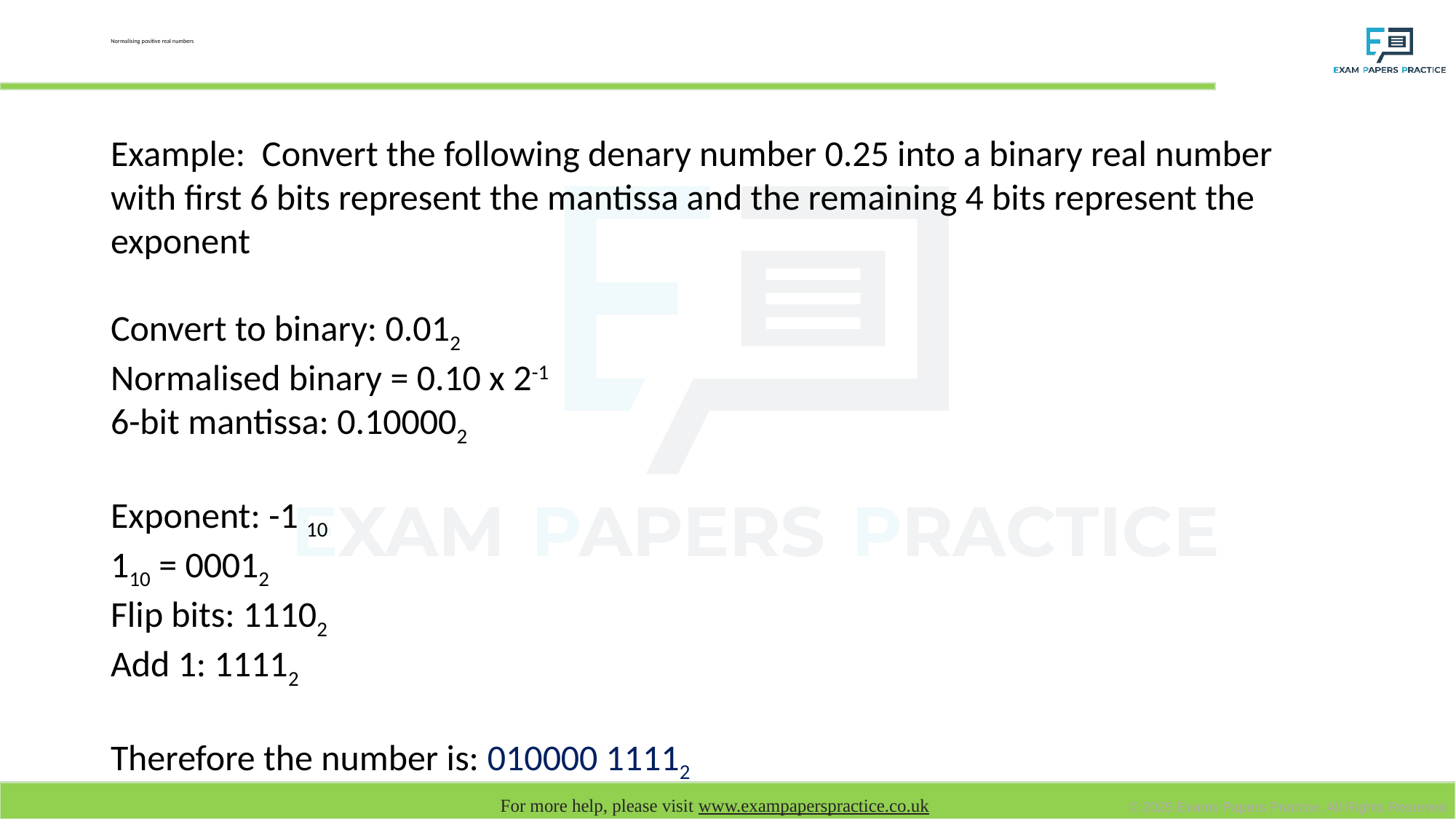

# Normalising positive real numbers
Example:  Convert the following denary number 0.25 into a binary real number with first 6 bits represent the mantissa and the remaining 4 bits represent the exponent

Convert to binary: 0.012
Normalised binary = 0.10 x 2-1
6-bit mantissa: 0.100002

Exponent: -1 10
110 = 00012
Flip bits: 11102
Add 1: 11112

Therefore the number is: 010000 11112